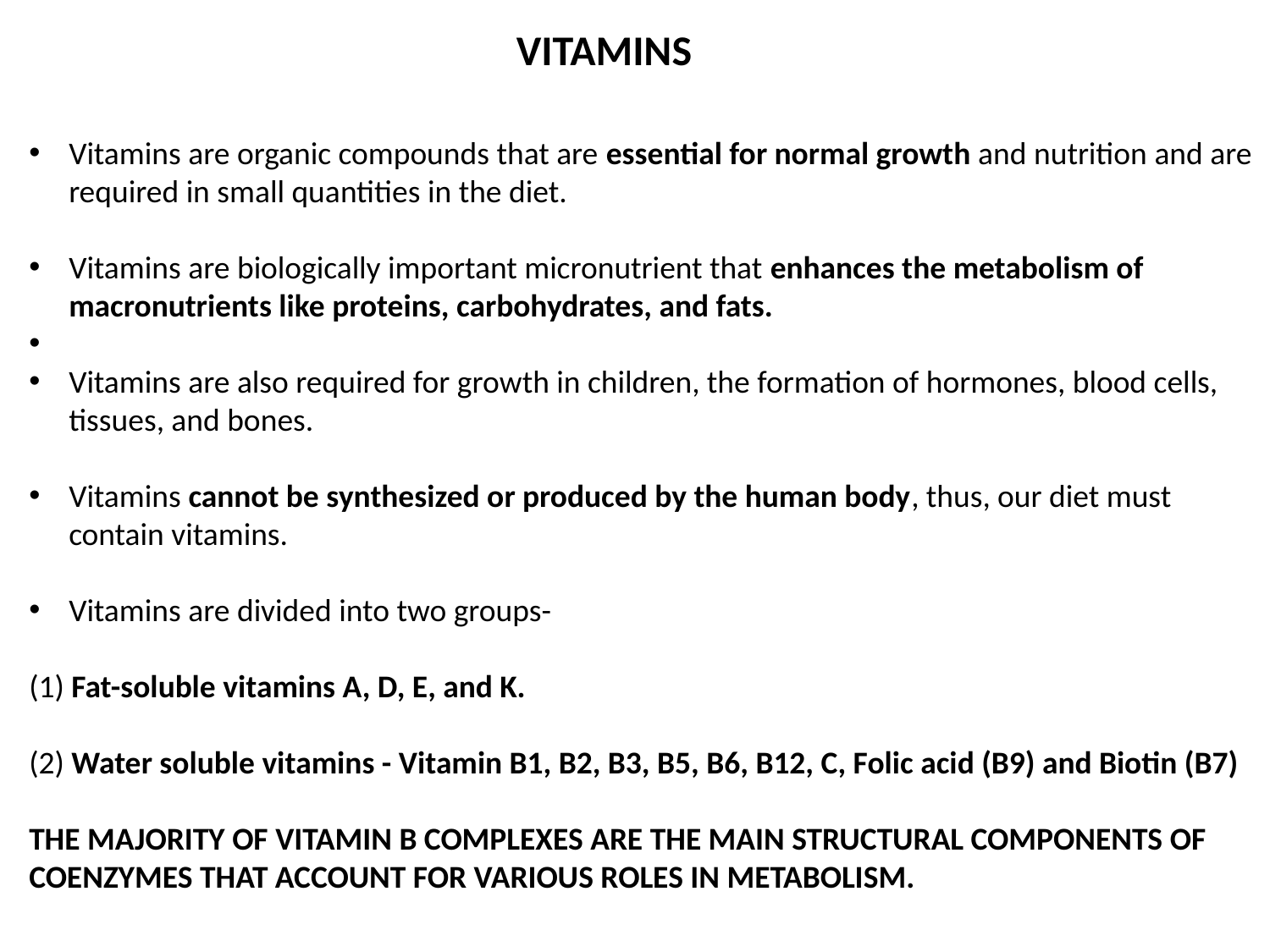

VITAMINS
Vitamins are organic compounds that are essential for normal growth and nutrition and are required in small quantities in the diet.

Vitamins are biologically important micronutrient that enhances the metabolism of macronutrients like proteins, carbohydrates, and fats.

Vitamins are also required for growth in children, the formation of hormones, blood cells, tissues, and bones.

Vitamins cannot be synthesized or produced by the human body, thus, our diet must contain vitamins.

Vitamins are divided into two groups-

(1) Fat-soluble vitamins A, D, E, and K.

(2) Water soluble vitamins - Vitamin B1, B2, B3, B5, B6, B12, C, Folic acid (B9) and Biotin (B7)

THE MAJORITY OF VITAMIN B COMPLEXES ARE THE MAIN STRUCTURAL COMPONENTS OF COENZYMES THAT ACCOUNT FOR VARIOUS ROLES IN METABOLISM.